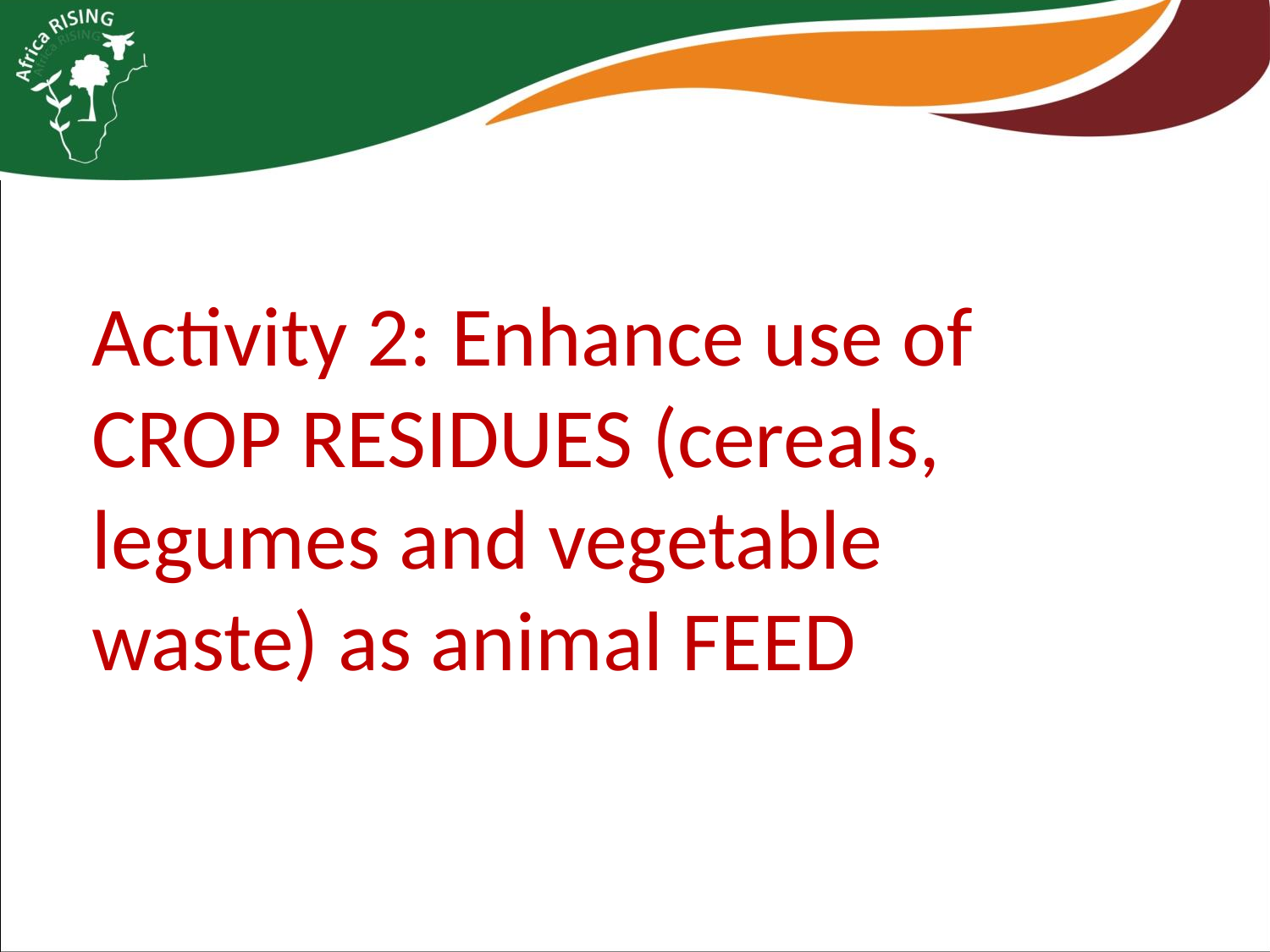

Activity 2: Enhance use of CROP RESIDUES (cereals, legumes and vegetable waste) as animal FEED